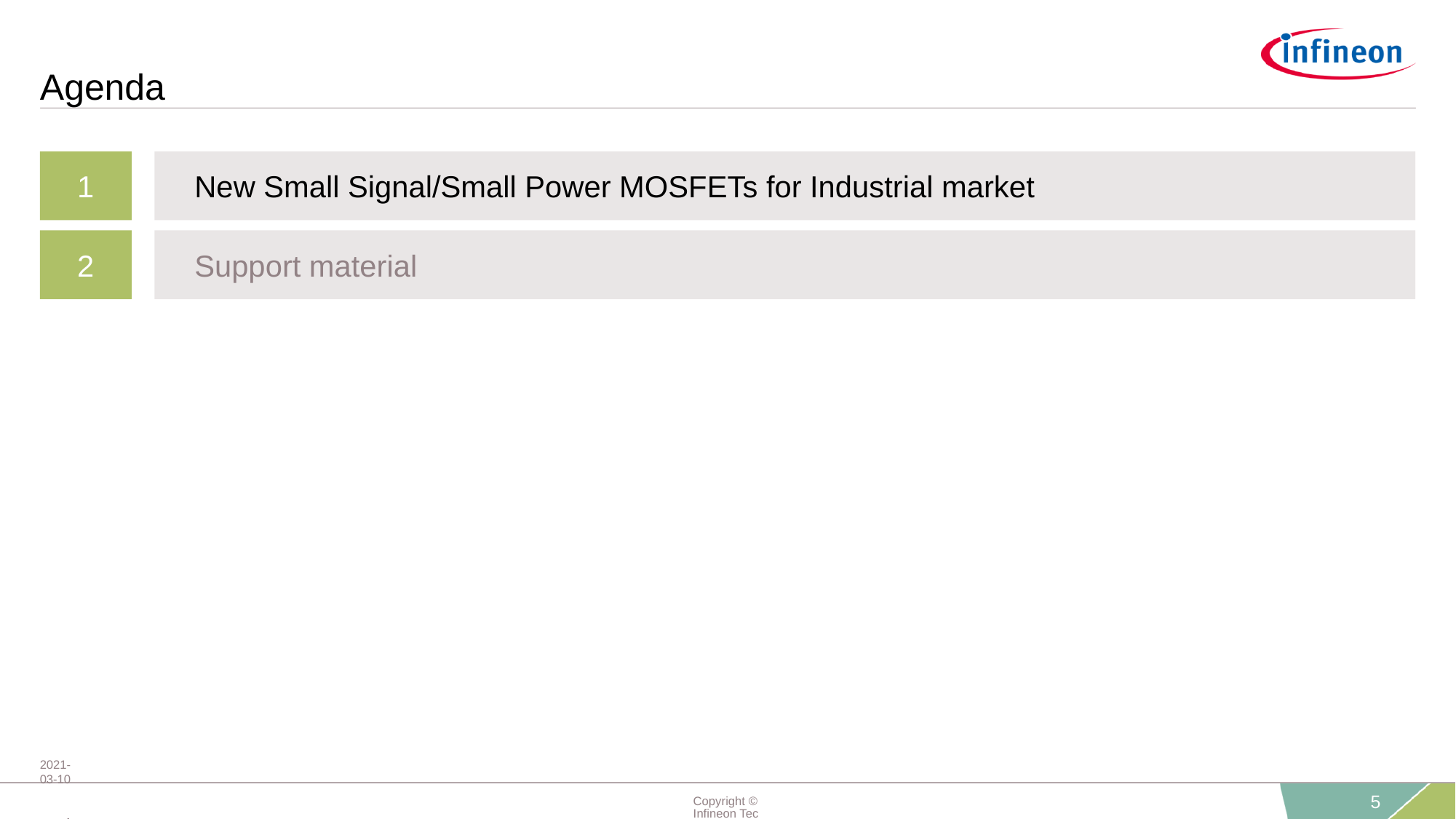

# Agenda
1
New Small Signal/Small Power MOSFETs for Industrial market
Support material
2
2021-03-10             restricted
Copyright © Infineon Technologies AG 2021. All rights reserved.
5